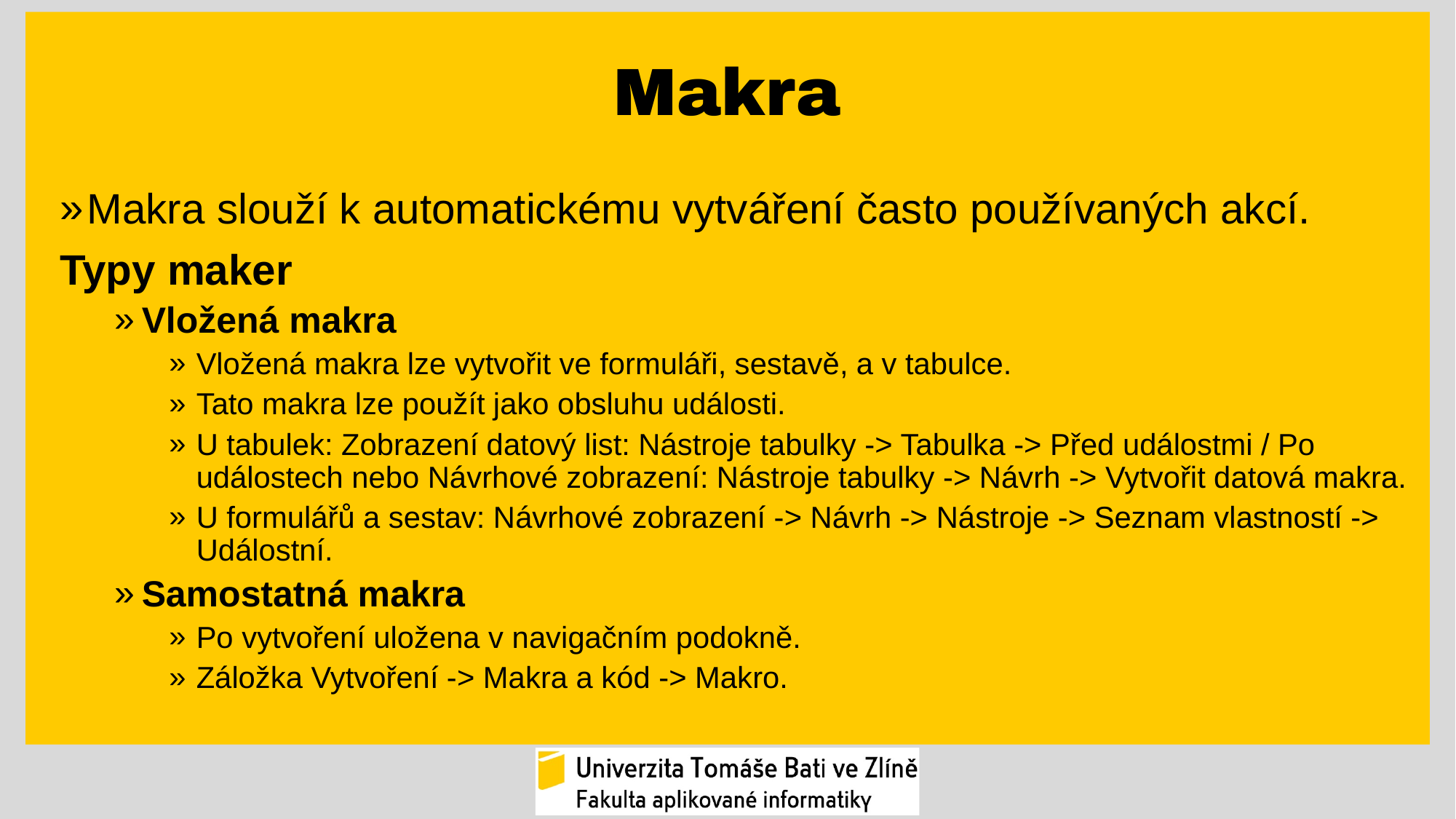

# Makra
Makra slouží k automatickému vytváření často používaných akcí.
Typy maker
Vložená makra
Vložená makra lze vytvořit ve formuláři, sestavě, a v tabulce.
Tato makra lze použít jako obsluhu události.
U tabulek: Zobrazení datový list: Nástroje tabulky -> Tabulka -> Před událostmi / Po událostech nebo Návrhové zobrazení: Nástroje tabulky -> Návrh -> Vytvořit datová makra.
U formulářů a sestav: Návrhové zobrazení -> Návrh -> Nástroje -> Seznam vlastností -> Událostní.
Samostatná makra
Po vytvoření uložena v navigačním podokně.
Záložka Vytvoření -> Makra a kód -> Makro.